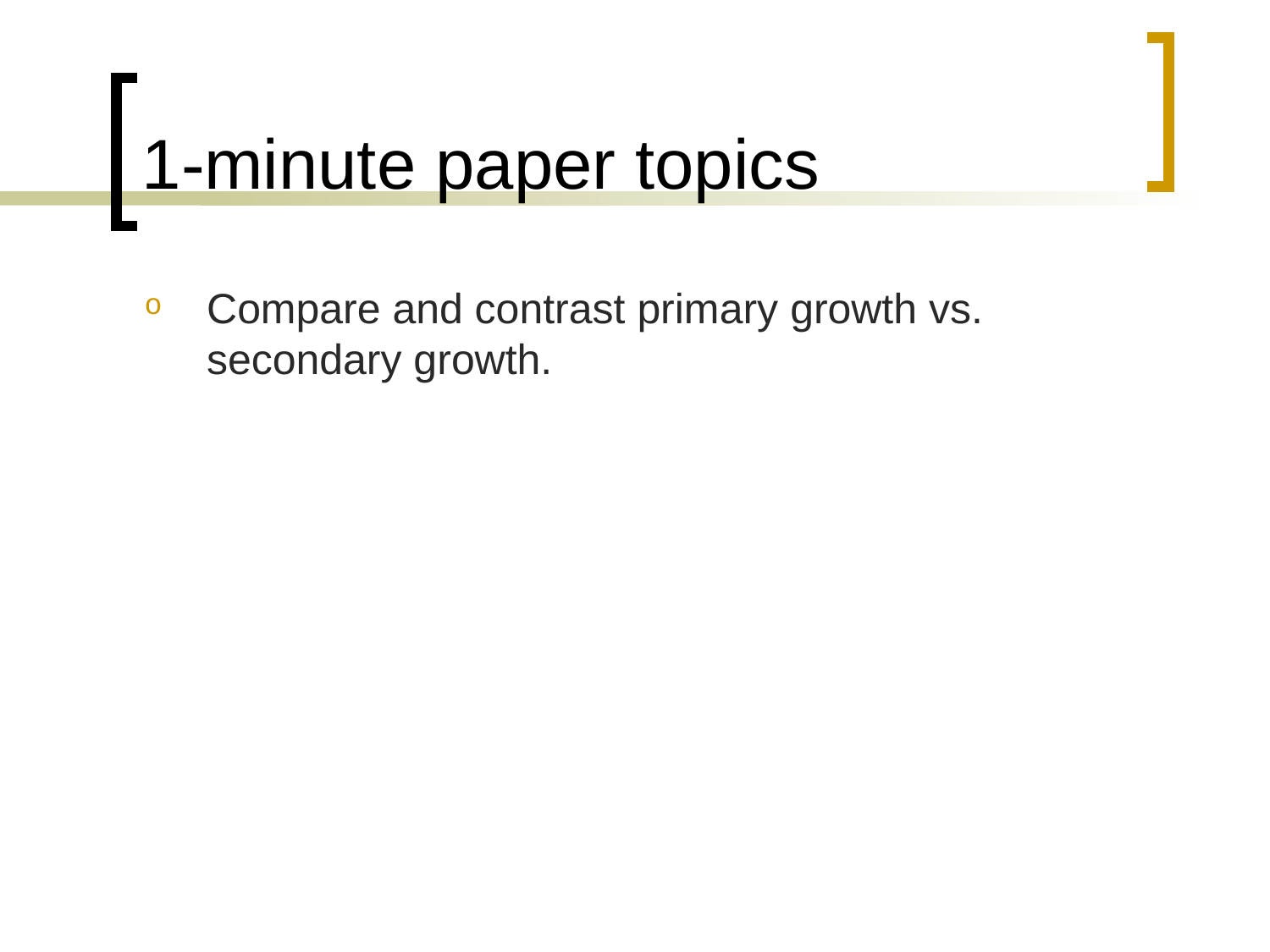

# 1-minute paper topics
Compare and contrast primary growth vs. secondary growth.